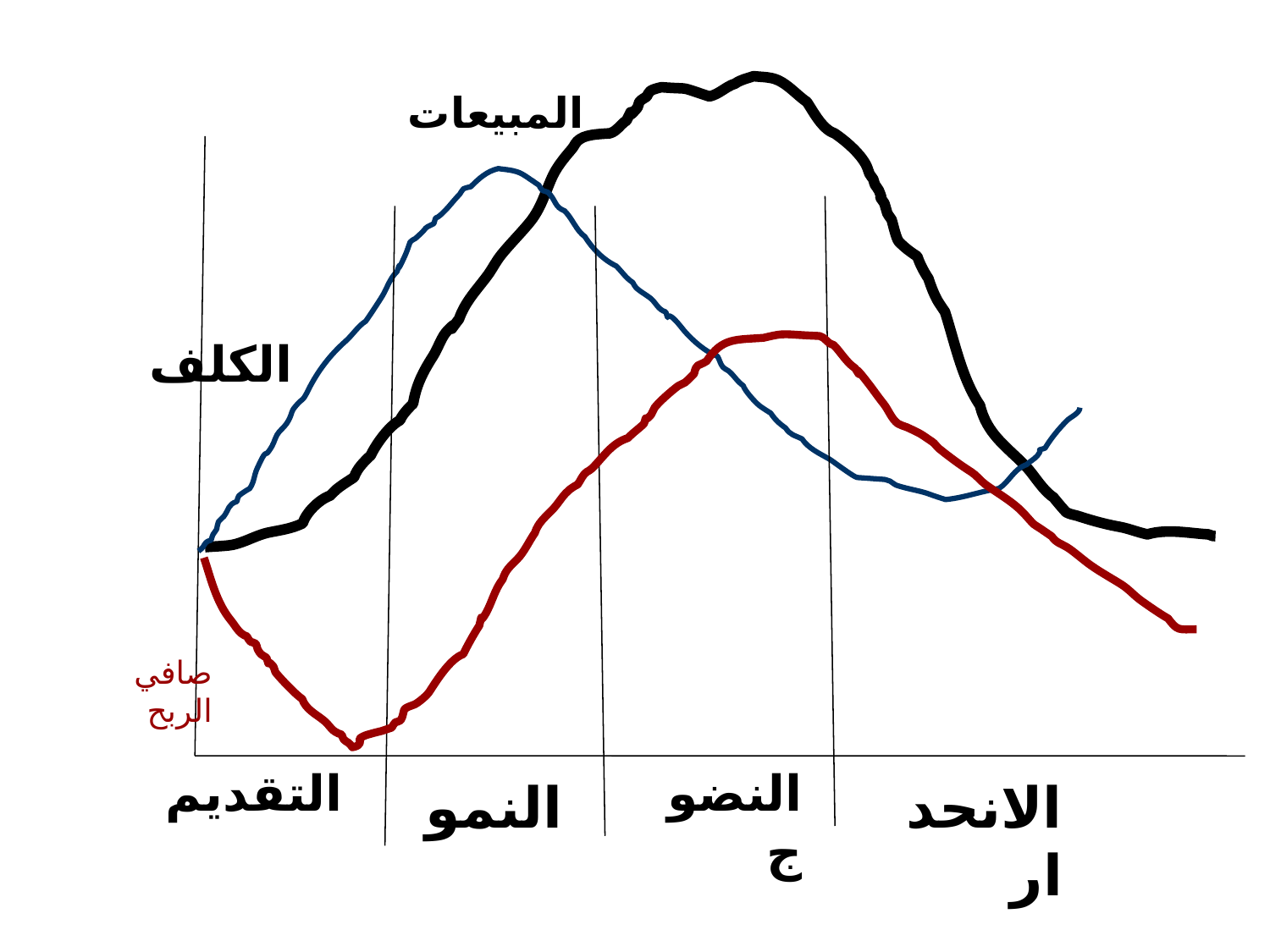

#

المبيعات

الكلف

صافي الربح
التقديم

النضوج

النمو
الانحدار